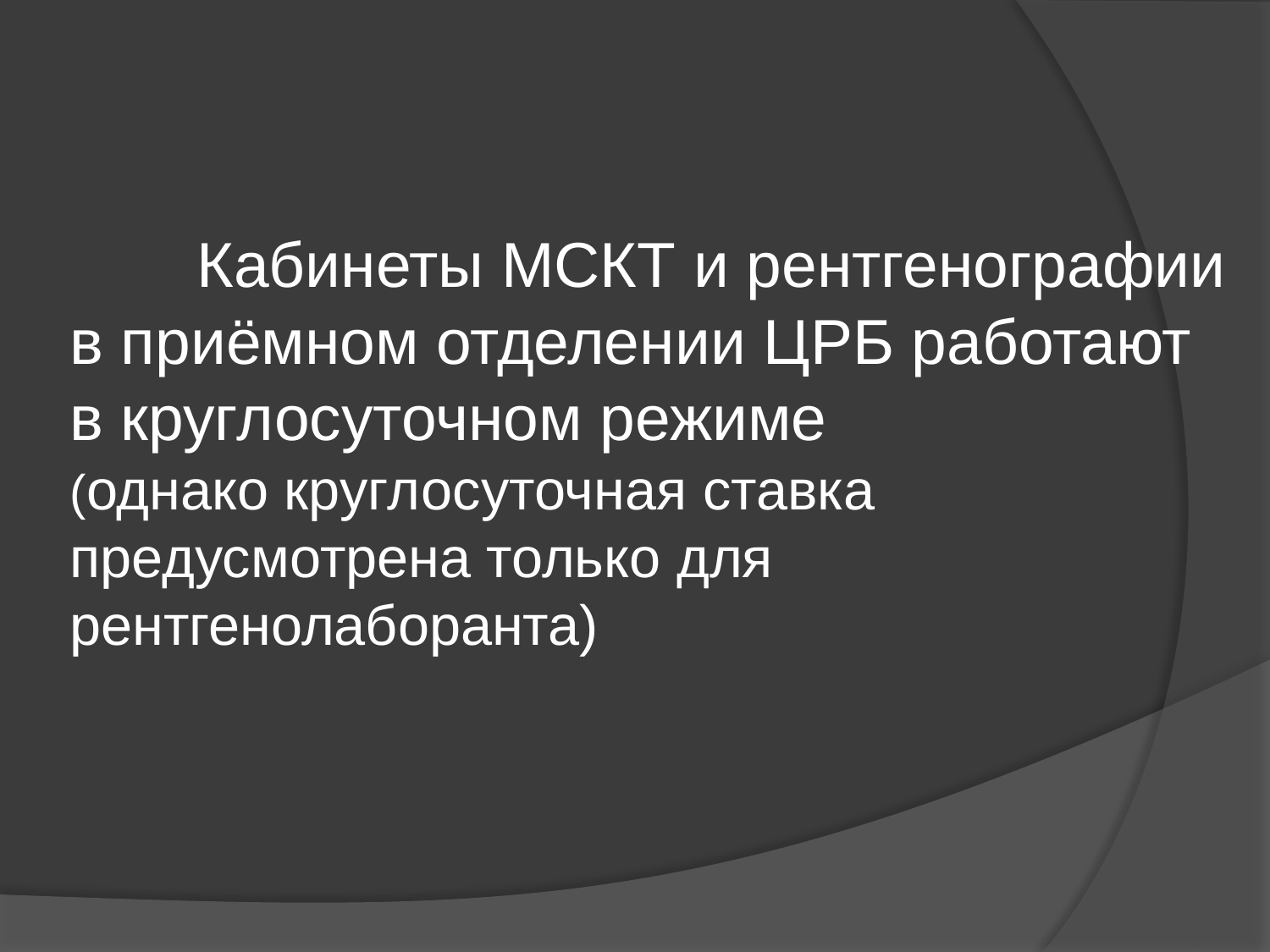

# Кабинеты МСКТ и рентгенографии в приёмном отделении ЦРБ работают в круглосуточном режиме (однако круглосуточная ставка предусмотрена только для рентгенолаборанта)